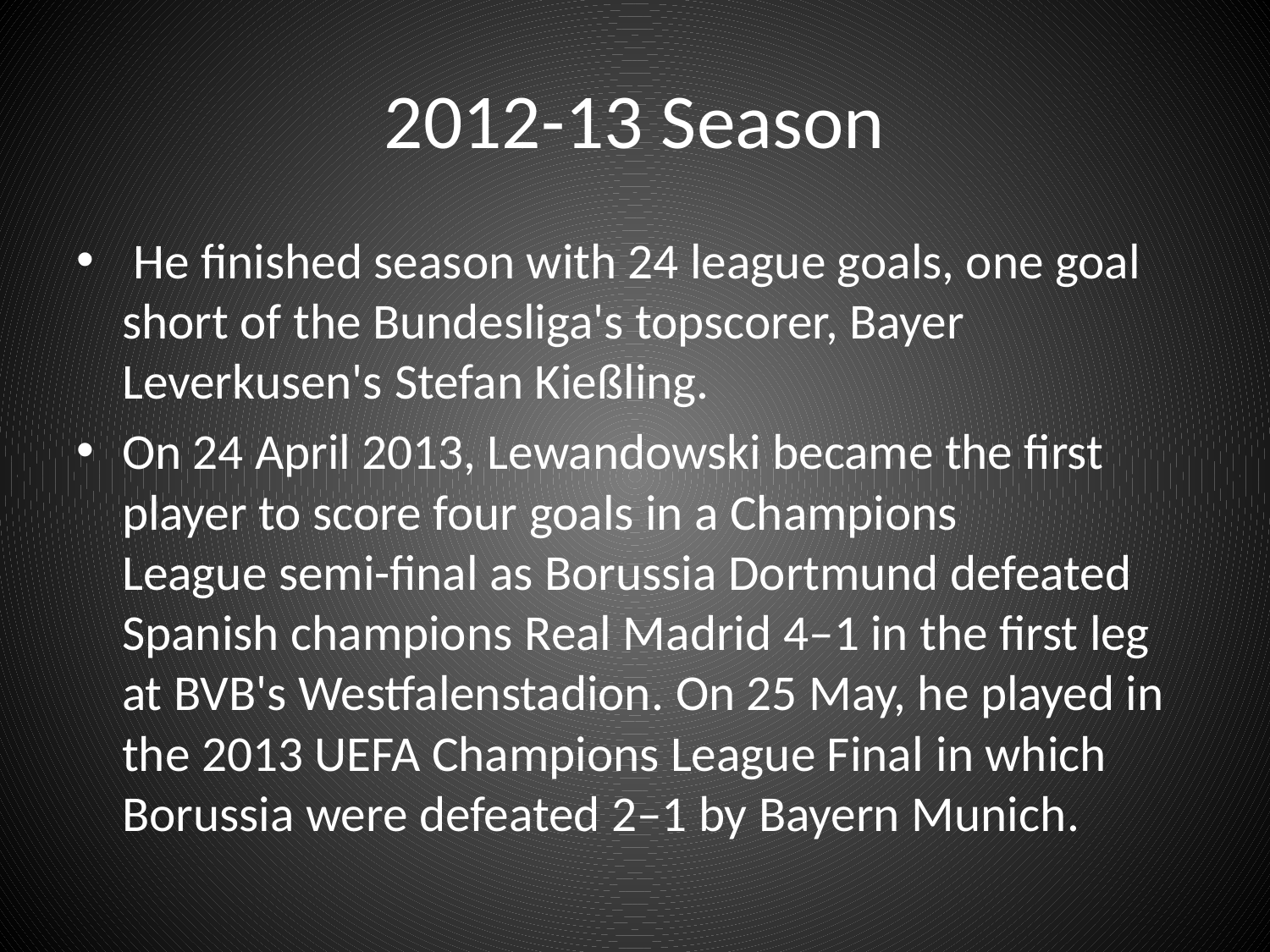

# 2012-13 Season
 He finished season with 24 league goals, one goal short of the Bundesliga's topscorer, Bayer Leverkusen's Stefan Kießling.
On 24 April 2013, Lewandowski became the first player to score four goals in a Champions League semi-final as Borussia Dortmund defeated Spanish champions Real Madrid 4–1 in the first leg at BVB's Westfalenstadion. On 25 May, he played in the 2013 UEFA Champions League Final in which Borussia were defeated 2–1 by Bayern Munich.